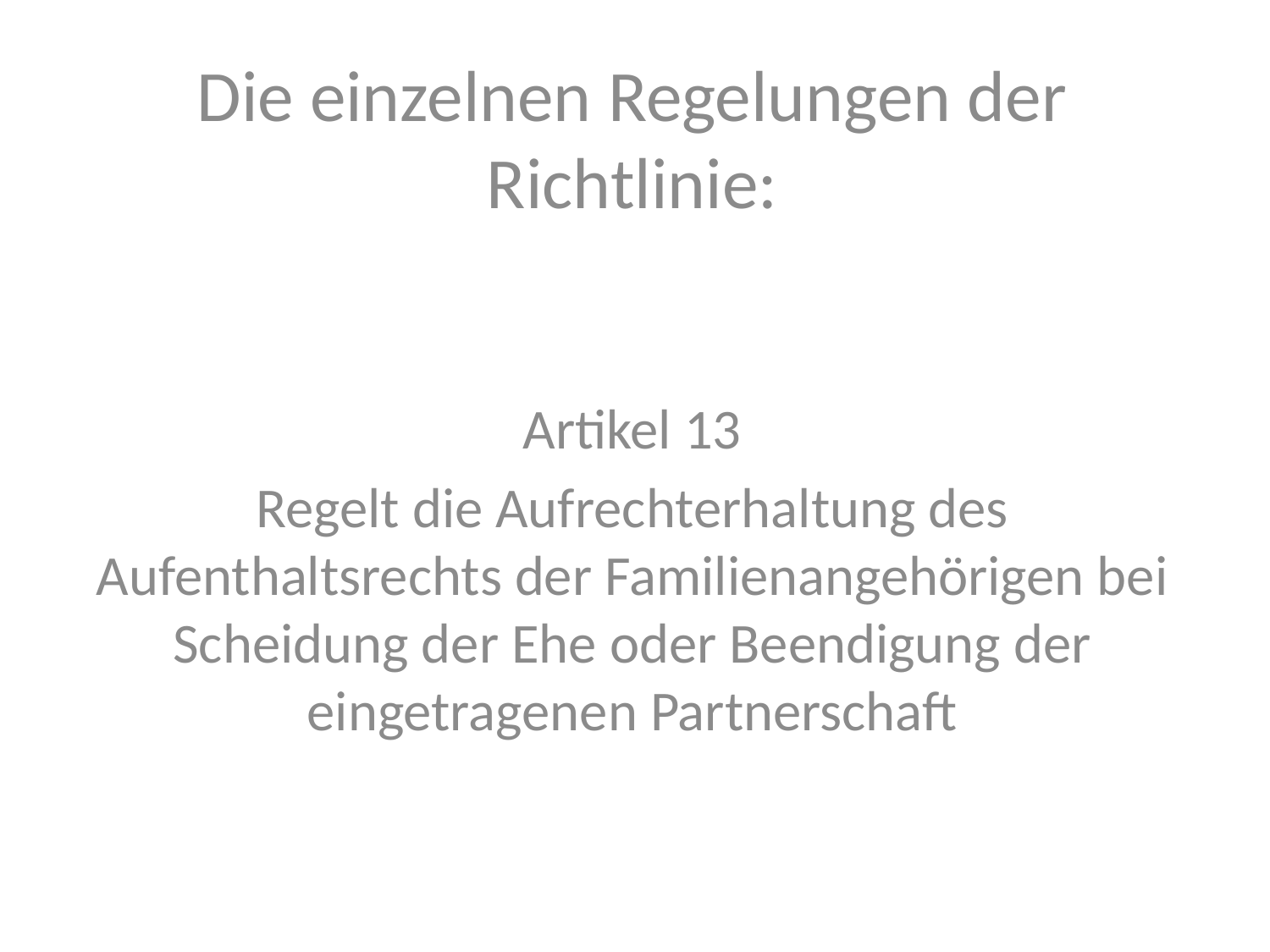

Die einzelnen Regelungen der Richtlinie:

Artikel 13
Regelt die Aufrechterhaltung des Aufenthaltsrechts der Familienangehörigen bei Scheidung der Ehe oder Beendigung der eingetragenen Partnerschaft